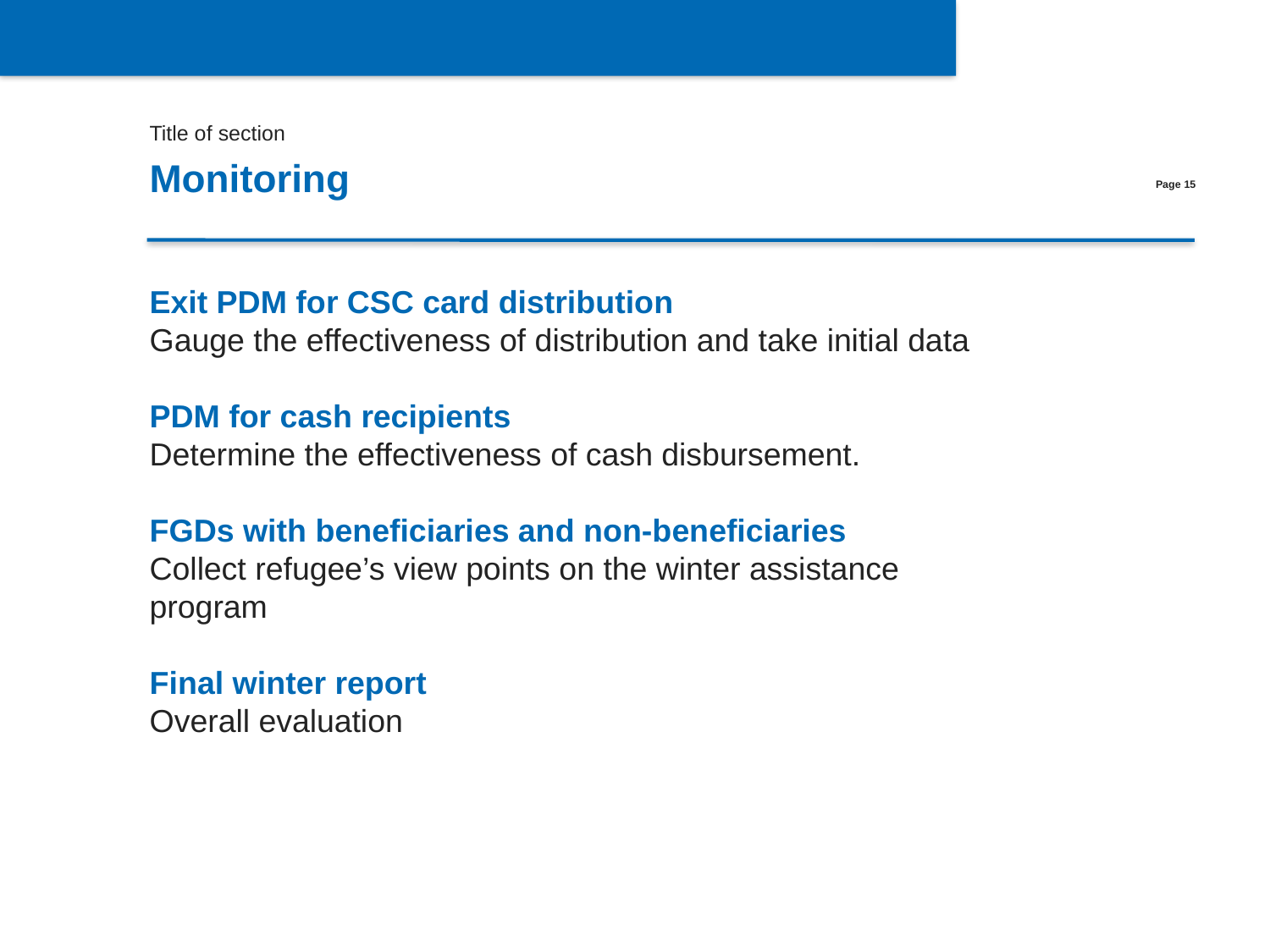

Title of section

Monitoring
Exit PDM for CSC card distribution
Gauge the effectiveness of distribution and take initial data

PDM for cash recipients
Determine the effectiveness of cash disbursement.

FGDs with beneficiaries and non-beneficiaries
Collect refugee’s view points on the winter assistance program

Final winter report
Overall evaluation